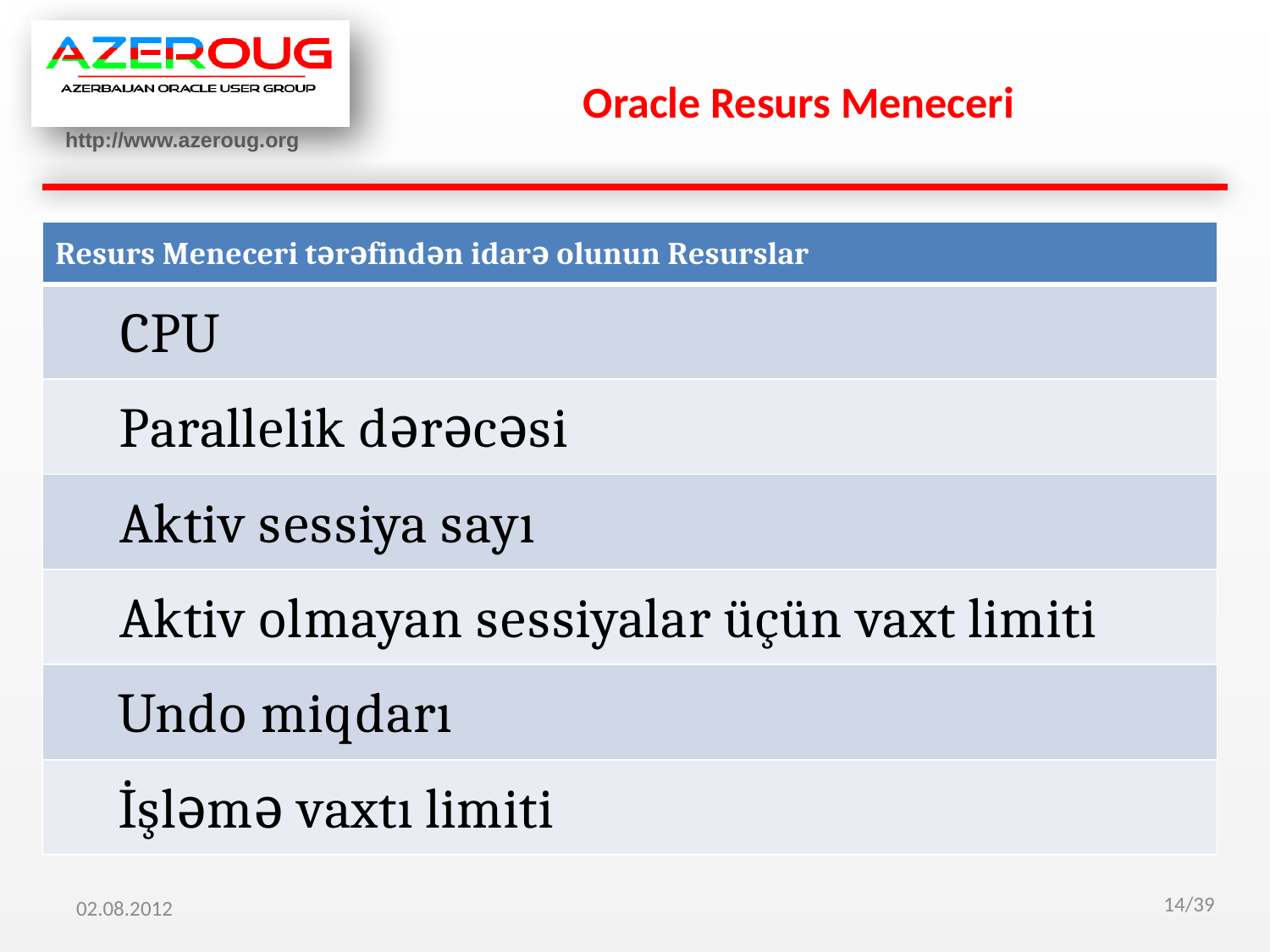

# Oracle Resurs Meneceri

| Resurs Meneceri tərəfindən idarə olunun Resurslar |
| --- |
| CPU |
| Parallelik dərəcəsi |
| Aktiv sessiya sayı |
| Aktiv olmayan sessiyalar üçün vaxt limiti |
| Undo miqdarı |
| İşləmə vaxtı limiti |
02.08.2012